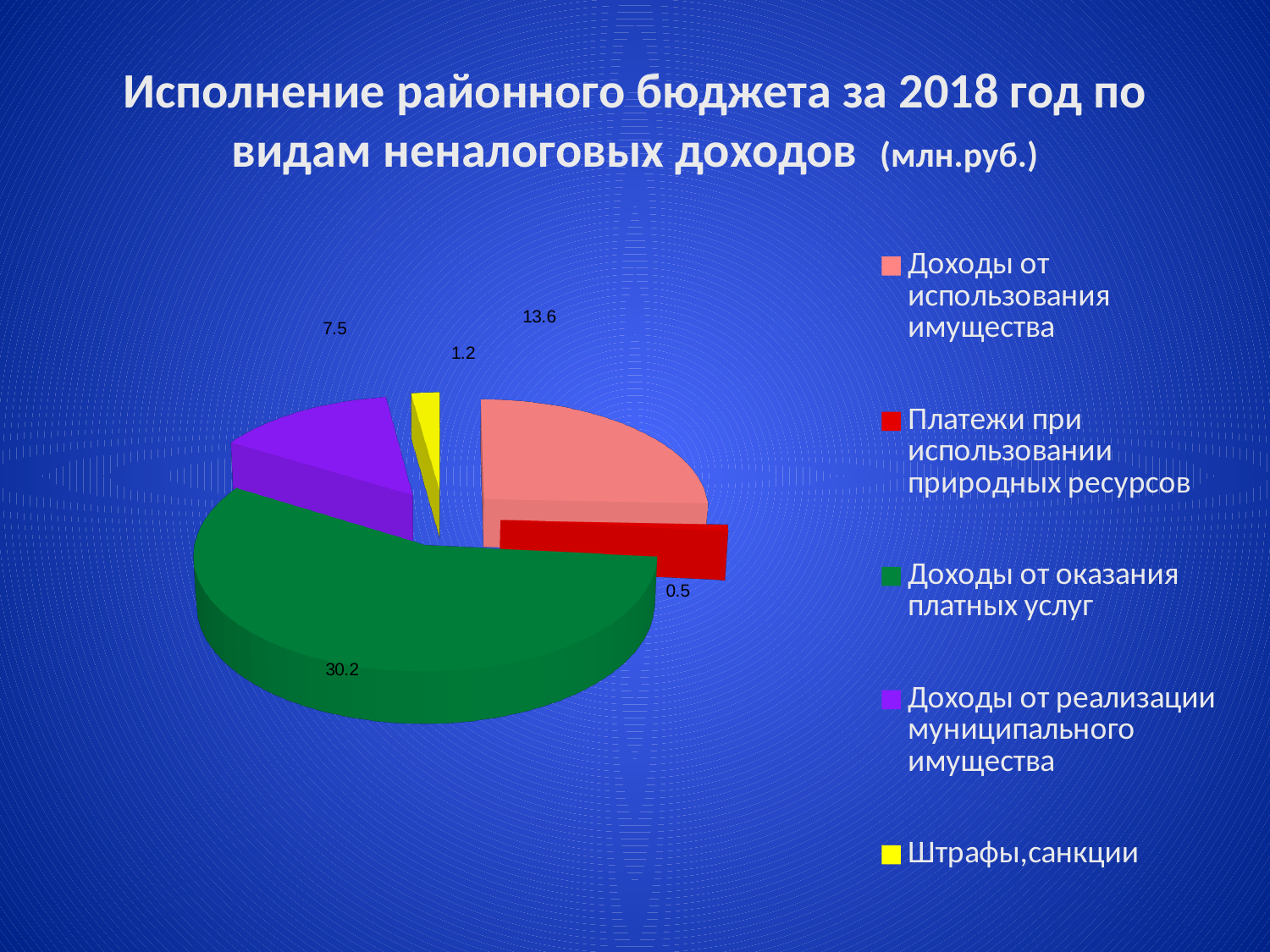

# Исполнение районного бюджета за 2018 год по видам неналоговых доходов  (млн.руб.)

[unsupported chart]